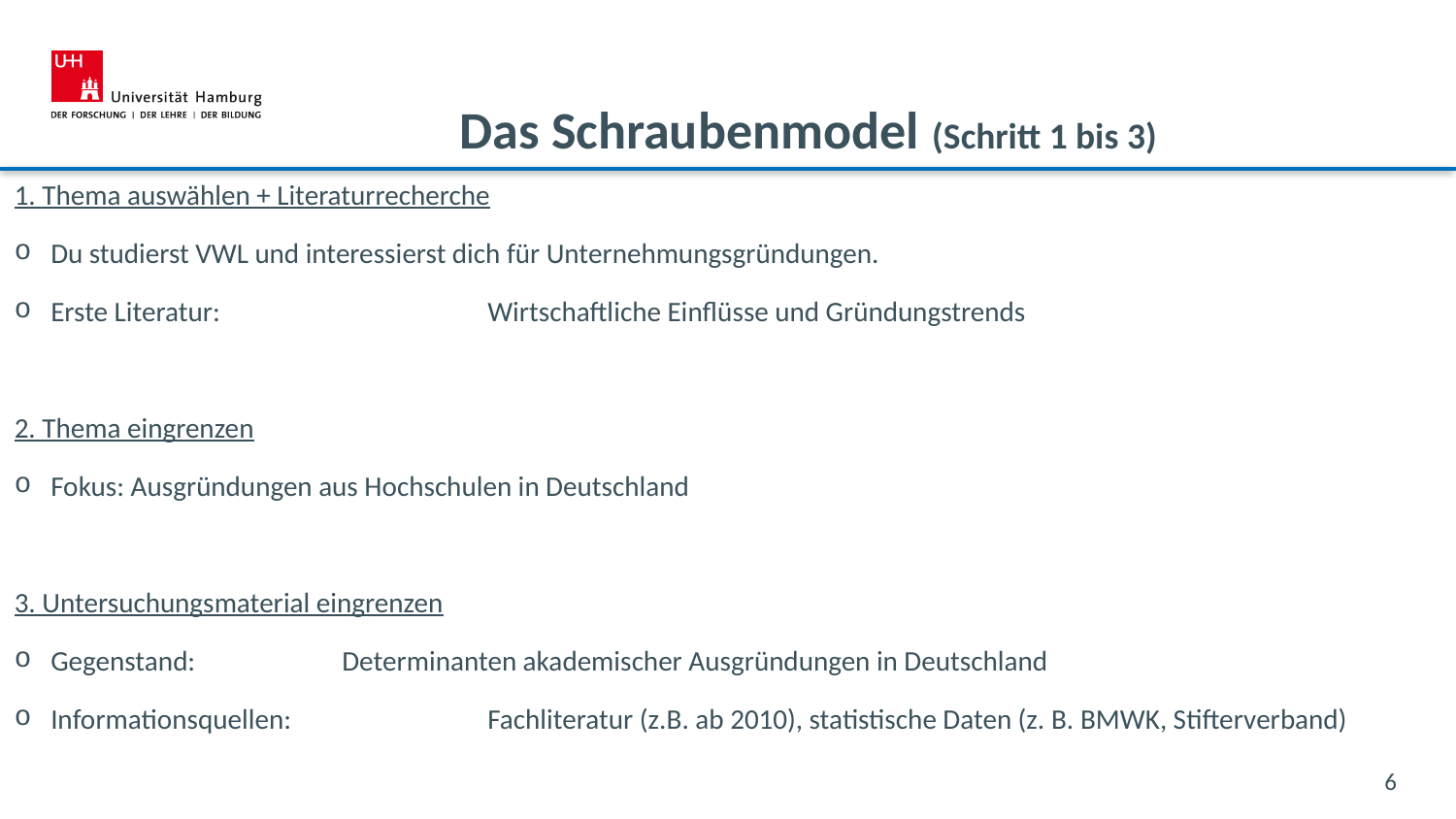

Das Schraubenmodel (Schritt 1 bis 3)
1. Thema auswählen + Literaturrecherche
Du studierst VWL und interessierst dich für Unternehmungsgründungen.
Erste Literatur: 		Wirtschaftliche Einflüsse und Gründungstrends

2. Thema eingrenzen
Fokus: Ausgründungen aus Hochschulen in Deutschland

3. Untersuchungsmaterial eingrenzen
Gegenstand: 	Determinanten akademischer Ausgründungen in Deutschland
Informationsquellen: 		Fachliteratur (z.B. ab 2010), statistische Daten (z. B. BMWK, Stifterverband)
6